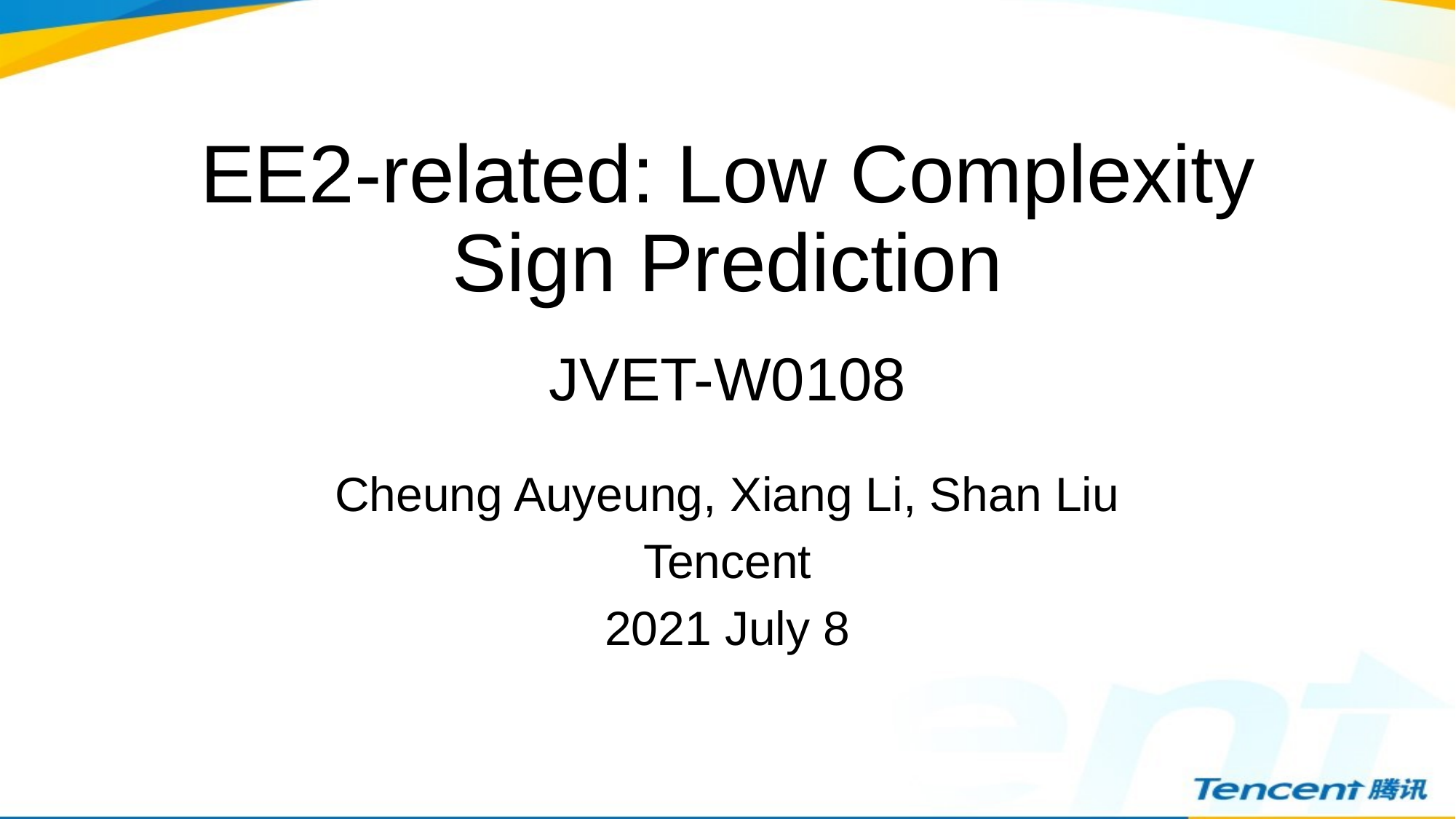

# EE2-related: Low Complexity Sign Prediction JVET-W0108
Cheung Auyeung, Xiang Li, Shan Liu
Tencent
2021 July 8